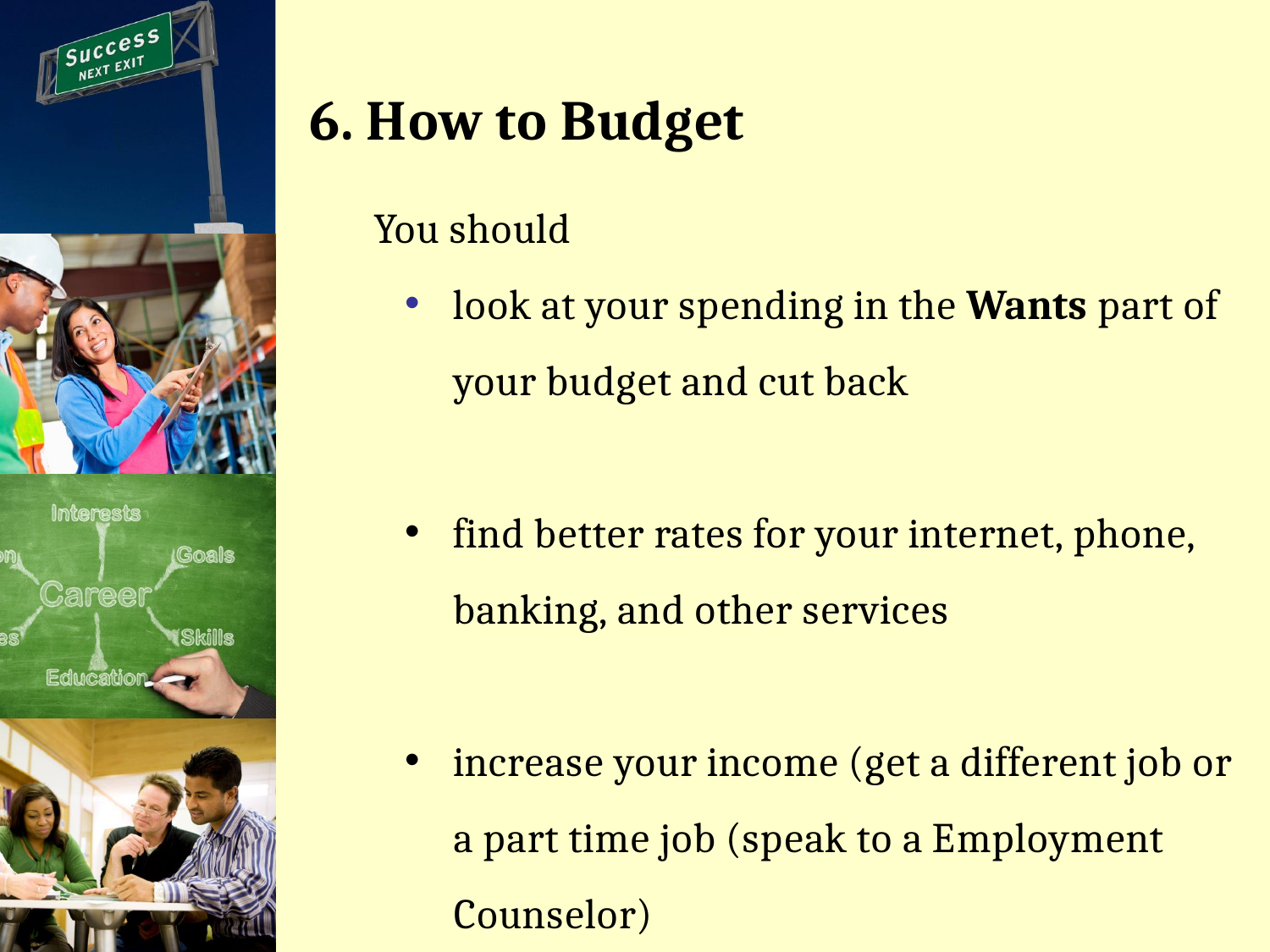

# 6. How to Budget
You should
look at your spending in the Wants part of your budget and cut back

find better rates for your internet, phone, banking, and other services

increase your income (get a different job or a part time job (speak to a Employment Counselor)